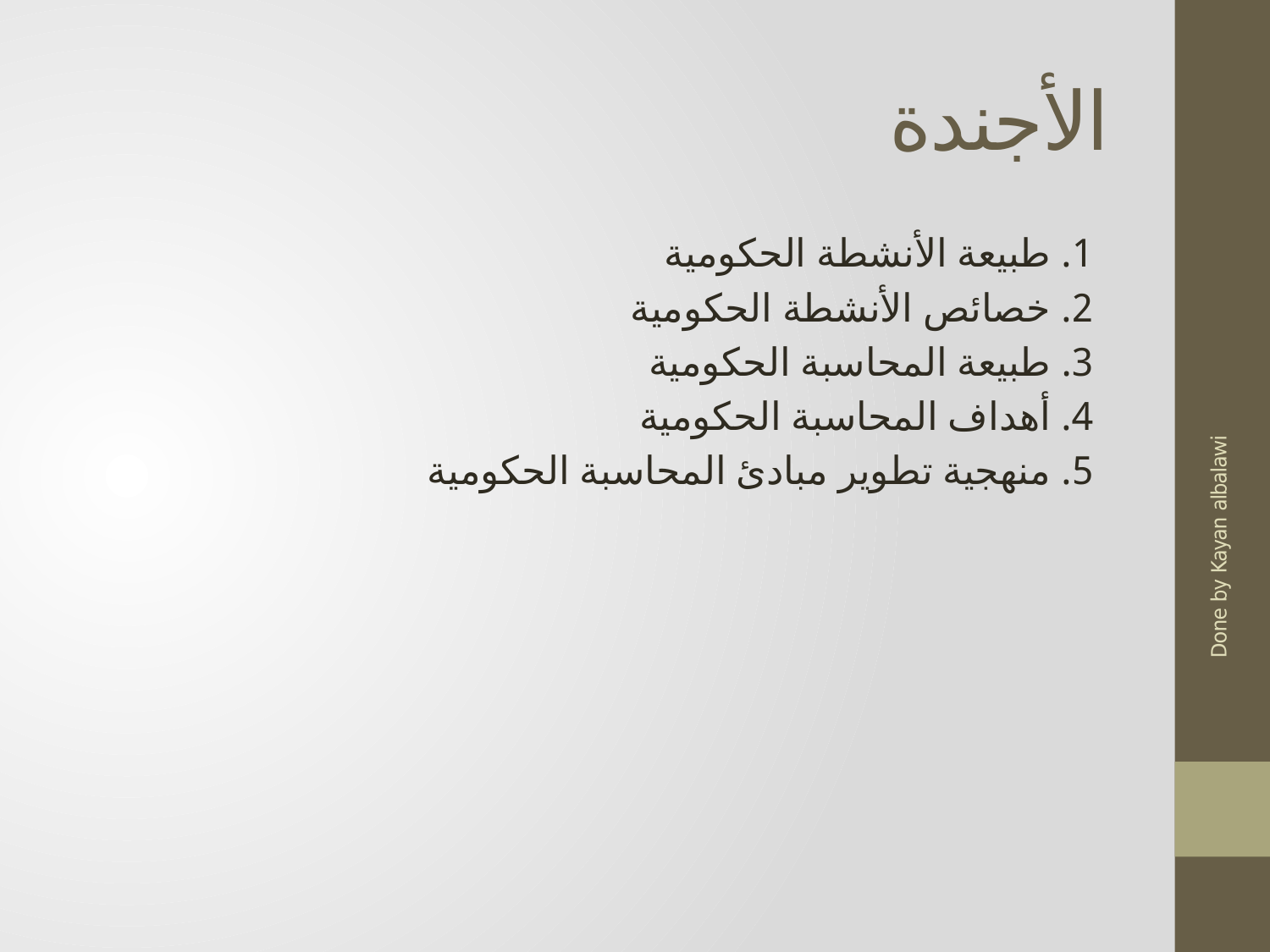

# الأجندة
1. طبيعة الأنشطة الحكومية
2. خصائص الأنشطة الحكومية
3. طبيعة المحاسبة الحكومية
4. أهداف المحاسبة الحكومية
5. منهجية تطوير مبادئ المحاسبة الحكومية
Done by Kayan albalawi